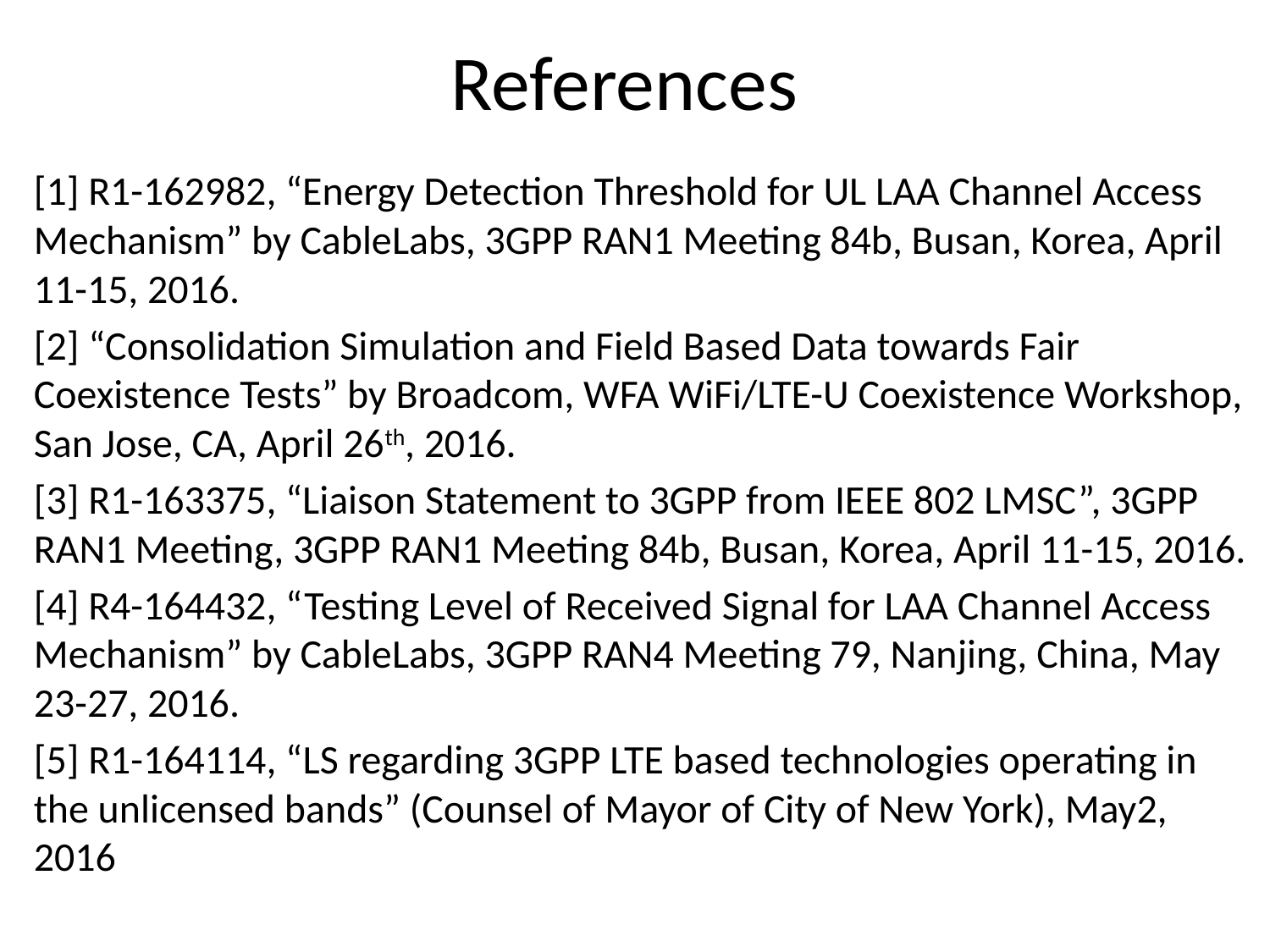

# References
[1] R1-162982, “Energy Detection Threshold for UL LAA Channel Access Mechanism” by CableLabs, 3GPP RAN1 Meeting 84b, Busan, Korea, April 11-15, 2016.
[2] “Consolidation Simulation and Field Based Data towards Fair Coexistence Tests” by Broadcom, WFA WiFi/LTE-U Coexistence Workshop, San Jose, CA, April 26th, 2016.
[3] R1-163375, “Liaison Statement to 3GPP from IEEE 802 LMSC”, 3GPP RAN1 Meeting, 3GPP RAN1 Meeting 84b, Busan, Korea, April 11-15, 2016.
[4] R4-164432, “Testing Level of Received Signal for LAA Channel Access Mechanism” by CableLabs, 3GPP RAN4 Meeting 79, Nanjing, China, May 23-27, 2016.
[5] R1-164114, “LS regarding 3GPP LTE based technologies operating in the unlicensed bands” (Counsel of Mayor of City of New York), May2, 2016